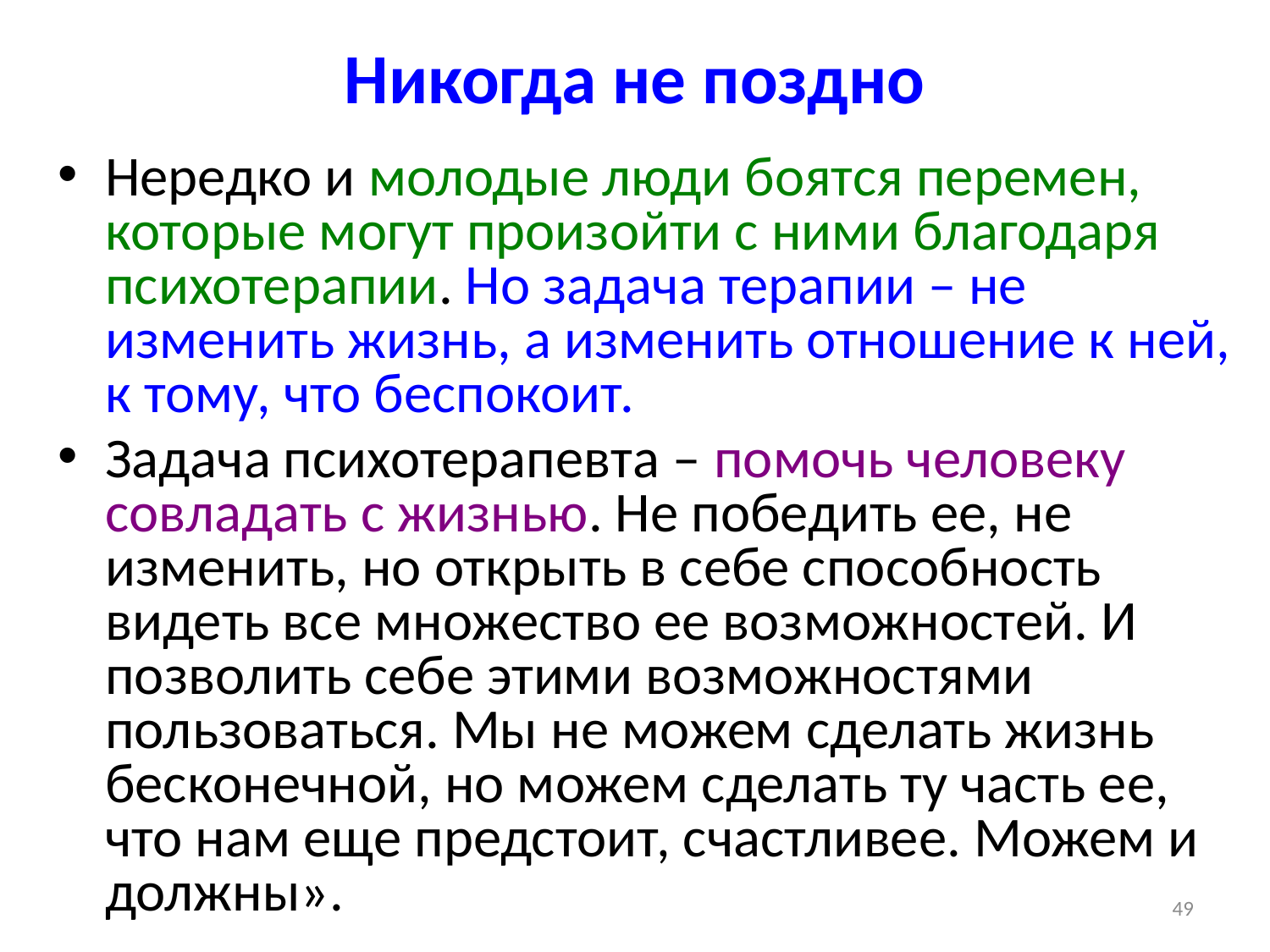

# Никогда не поздно
Нередко и молодые люди боятся перемен, которые могут произойти c ними благодаря психотерапии. Но задача терапии – не изменить жизнь, а изменить отношение к ней, к тому, что беспокоит.
Задача психотерапевта – помочь человеку совладать с жизнью. Не победить ее, не изменить, но открыть в себе способность видеть все множество ее возможностей. И позволить себе этими возможностями пользоваться. Мы не можем сделать жизнь бесконечной, но можем сделать ту часть ее, что нам еще предстоит, счастливее. Можем и должны».

49